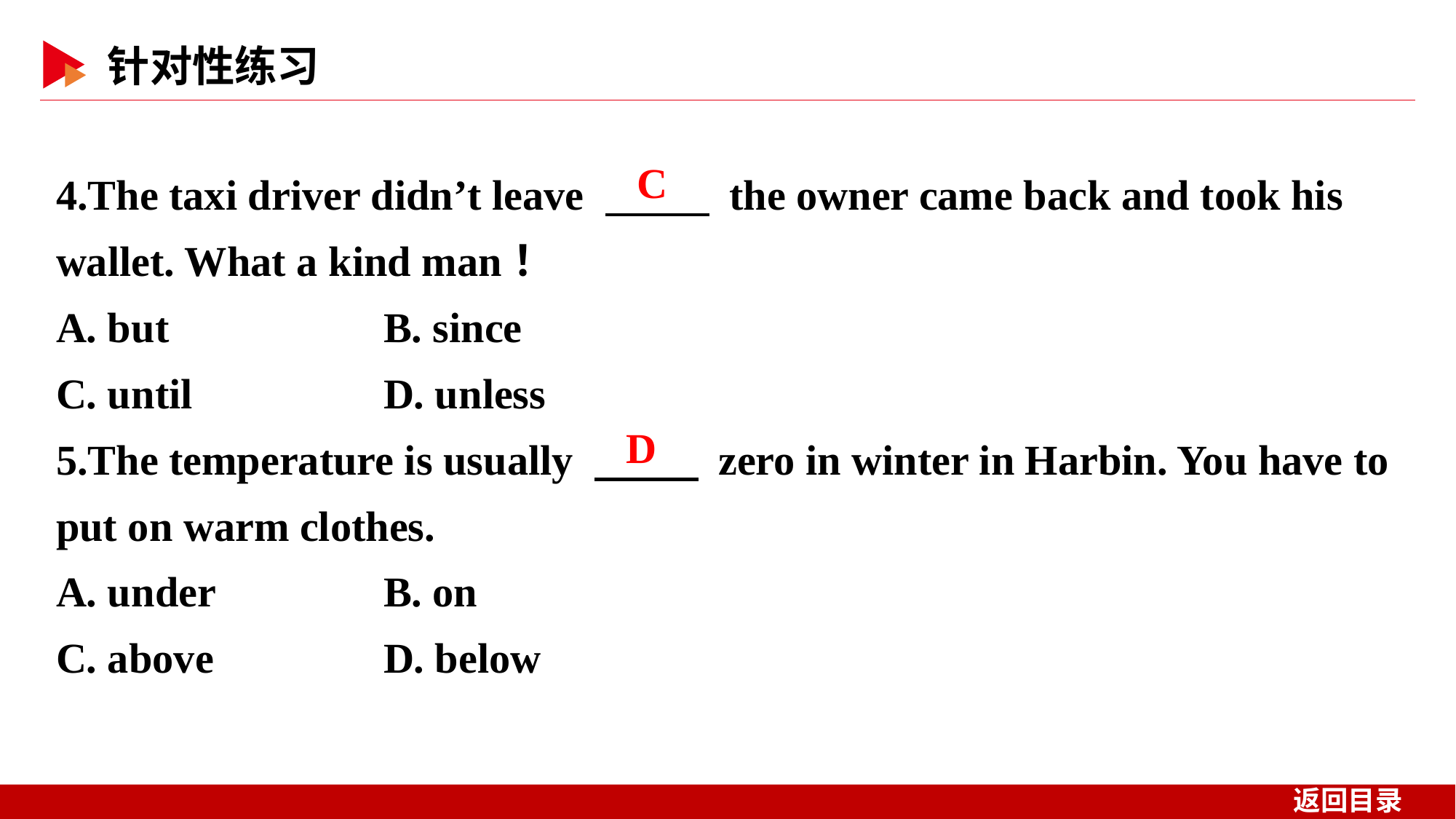

4.The taxi driver didn’t leave 　  　 the owner came back and took his wallet. What a kind man！
A. but                	B. since
C. until                	D. unless
5.The temperature is usually 　  　 zero in winter in Harbin. You have to put on warm clothes.
A. under             	B. on
C. above           	D. below
C
D